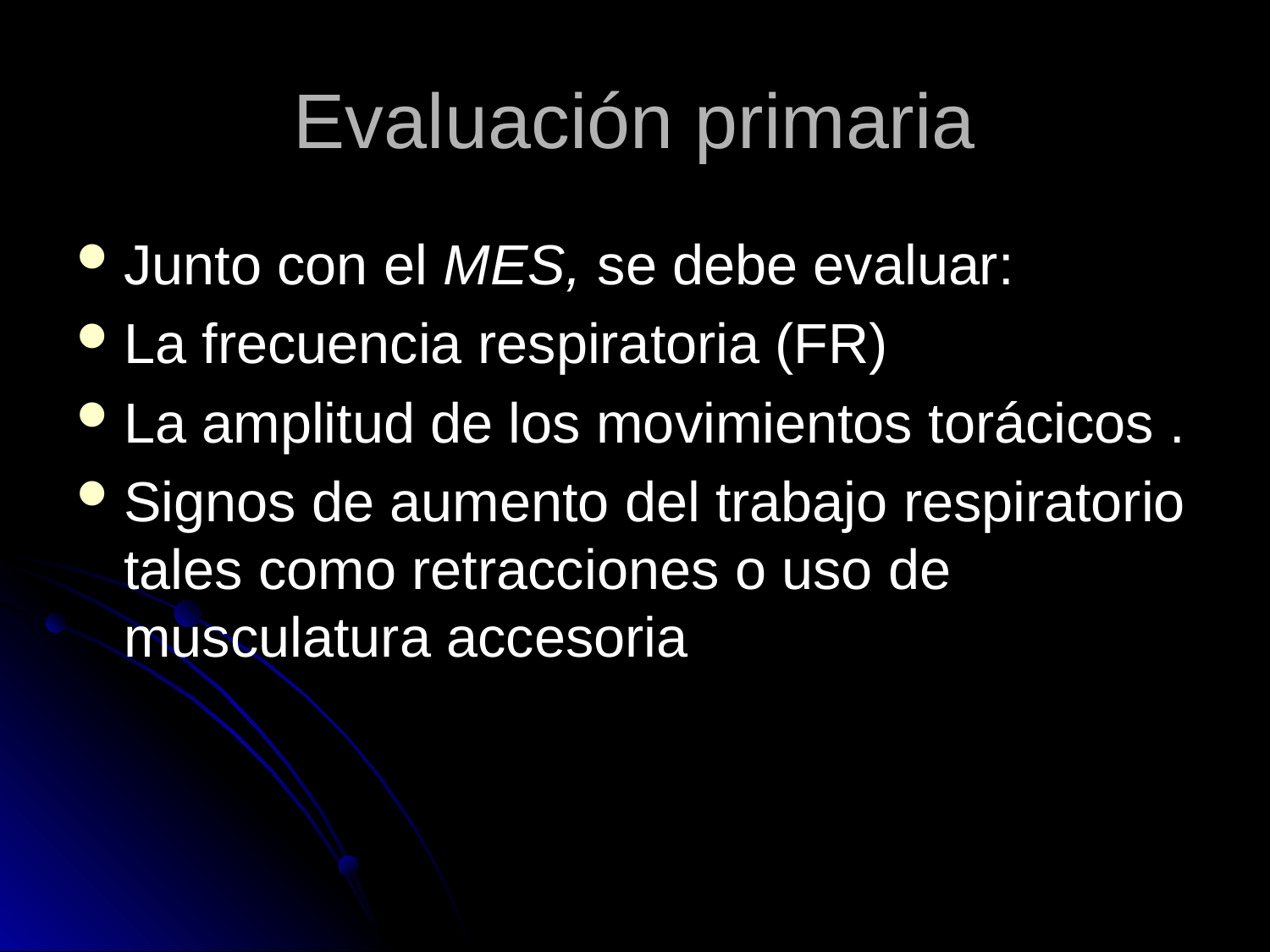

# Evaluación primaria
Junto con el MES, se debe evaluar:
La frecuencia respiratoria (FR)
La amplitud de los movimientos torácicos .
Signos de aumento del trabajo respiratorio tales como retracciones o uso de musculatura accesoria